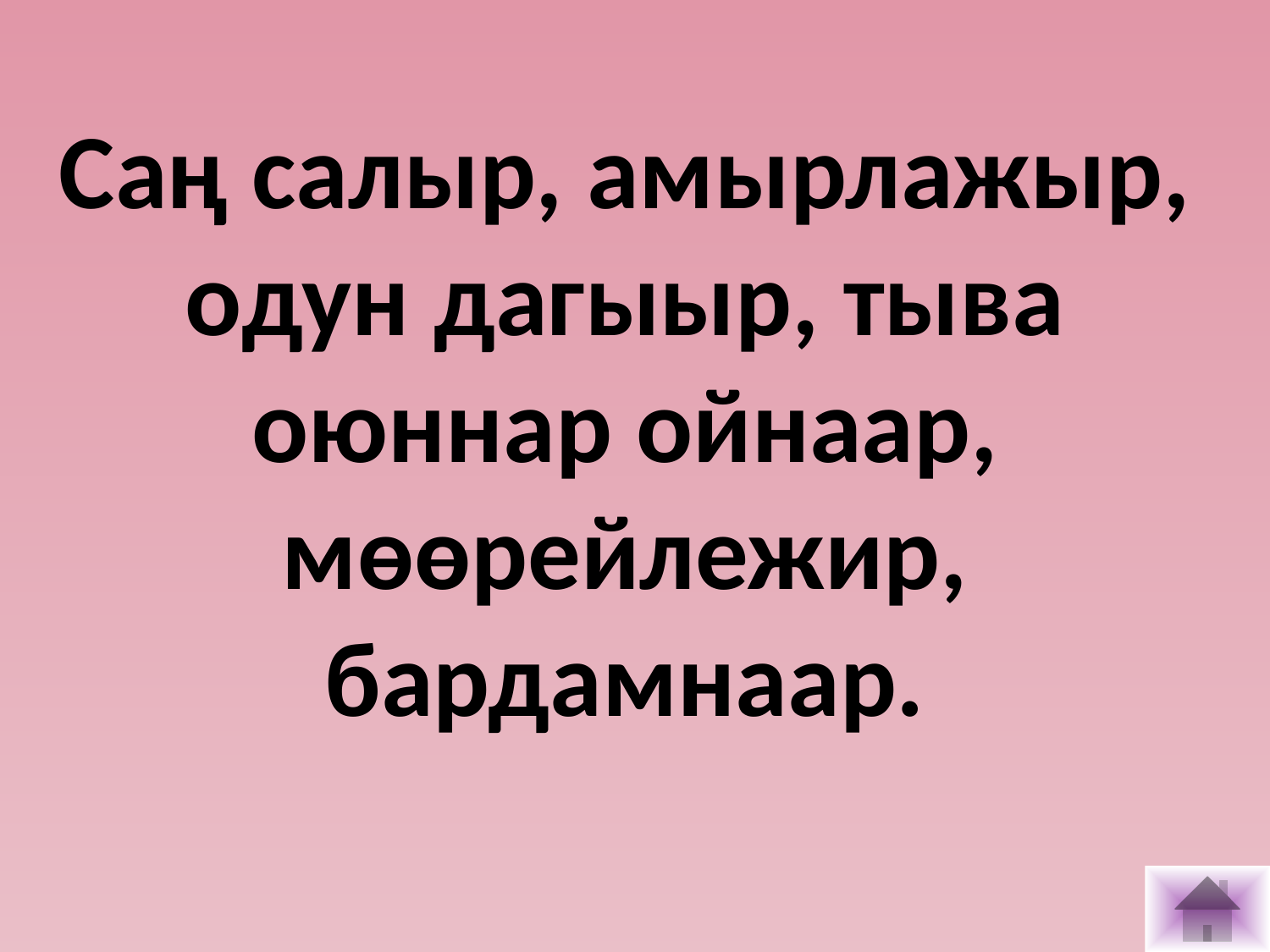

Саң салыр, амырлажыр,
одун дагыыр, тыва оюннар ойнаар, мѳөрейлежир, бардамнаар.